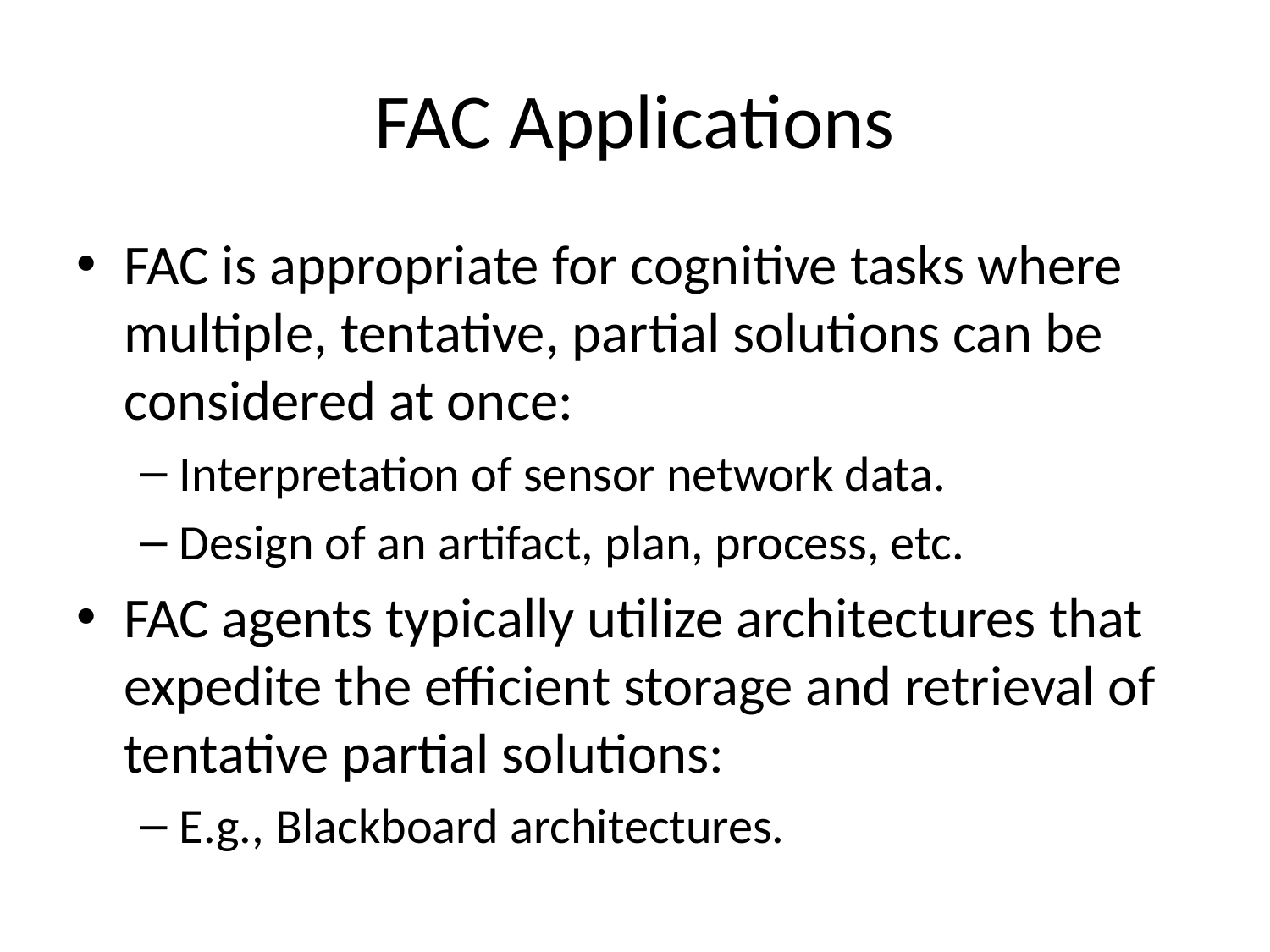

# FAC Applications
FAC is appropriate for cognitive tasks where multiple, tentative, partial solutions can be considered at once:
Interpretation of sensor network data.
Design of an artifact, plan, process, etc.
FAC agents typically utilize architectures that expedite the efficient storage and retrieval of tentative partial solutions:
E.g., Blackboard architectures.